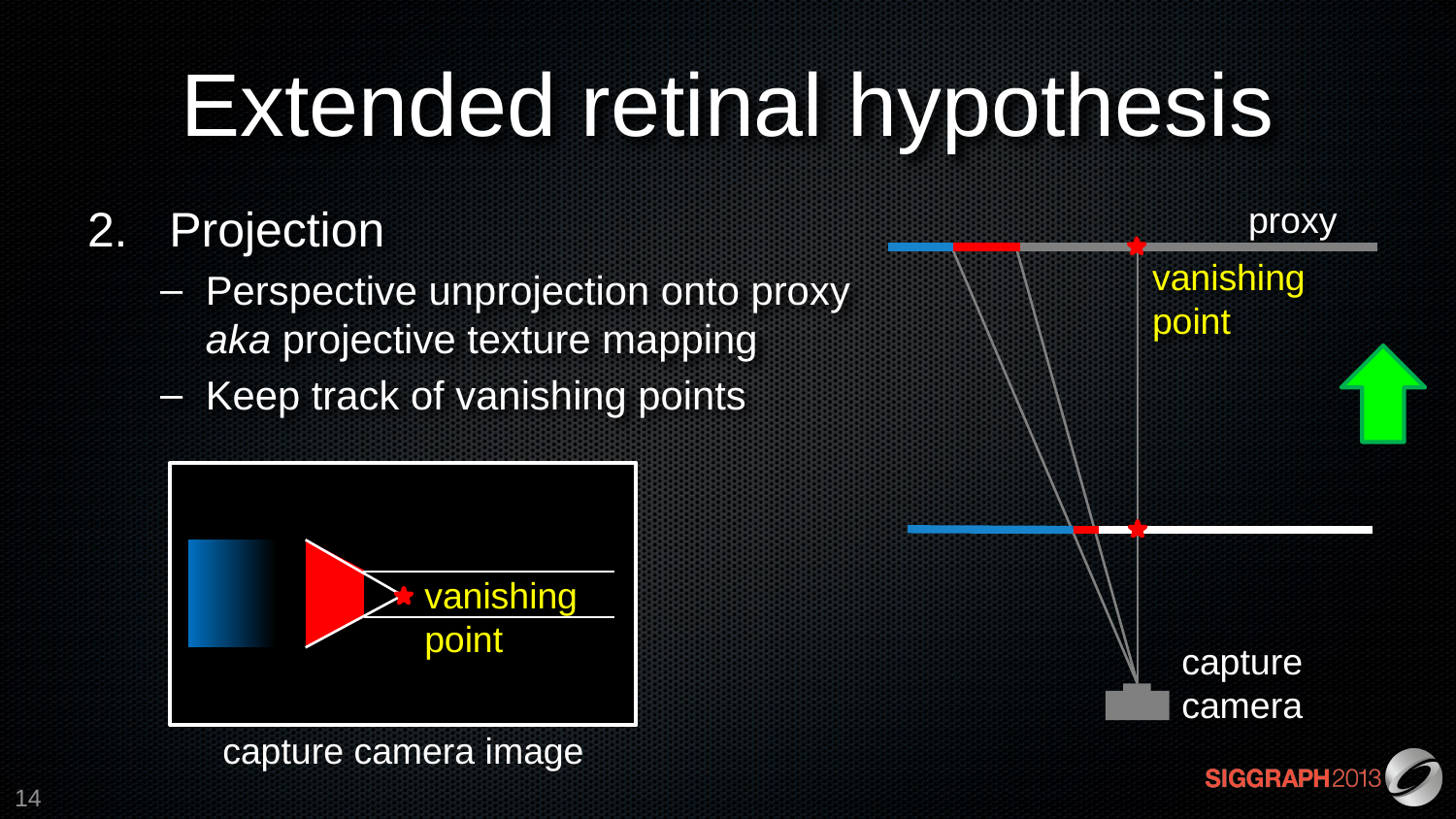

# Extended retinal hypothesis
proxy
Projection
Perspective unprojection onto proxy
aka projective texture mapping
Keep track of vanishing points

vanishing
point

vanishing
point

capture
camera

capture camera image
14